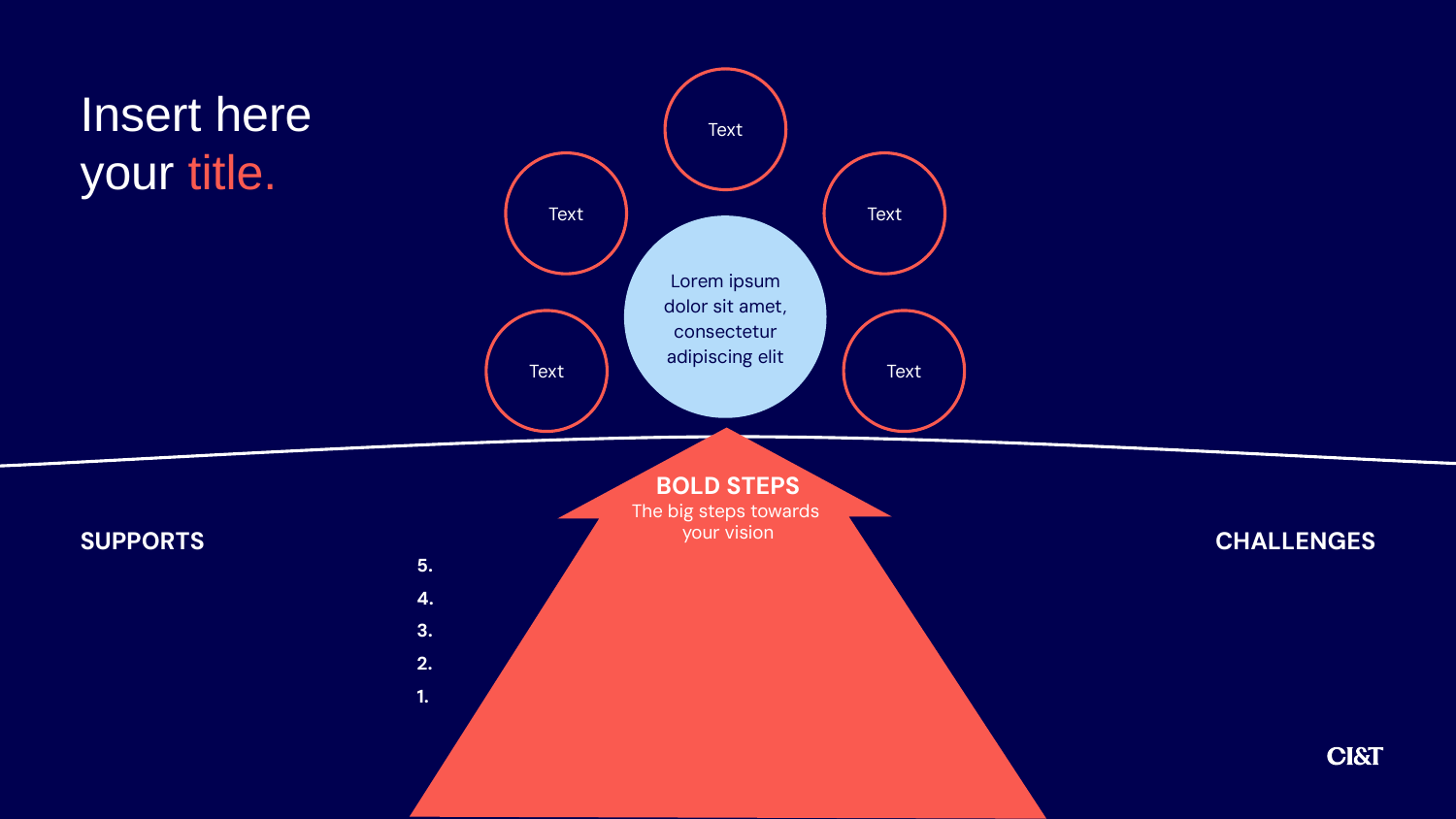

Text
Insert here your title.
Text
Text

 Lorem ipsum
dolor sit amet, consectetur adipiscing elit
Text
Text

BOLD STEPS
The big steps towards
your vision
5.
4.
3.
2.
1.
SUPPORTS

CHALLENGES